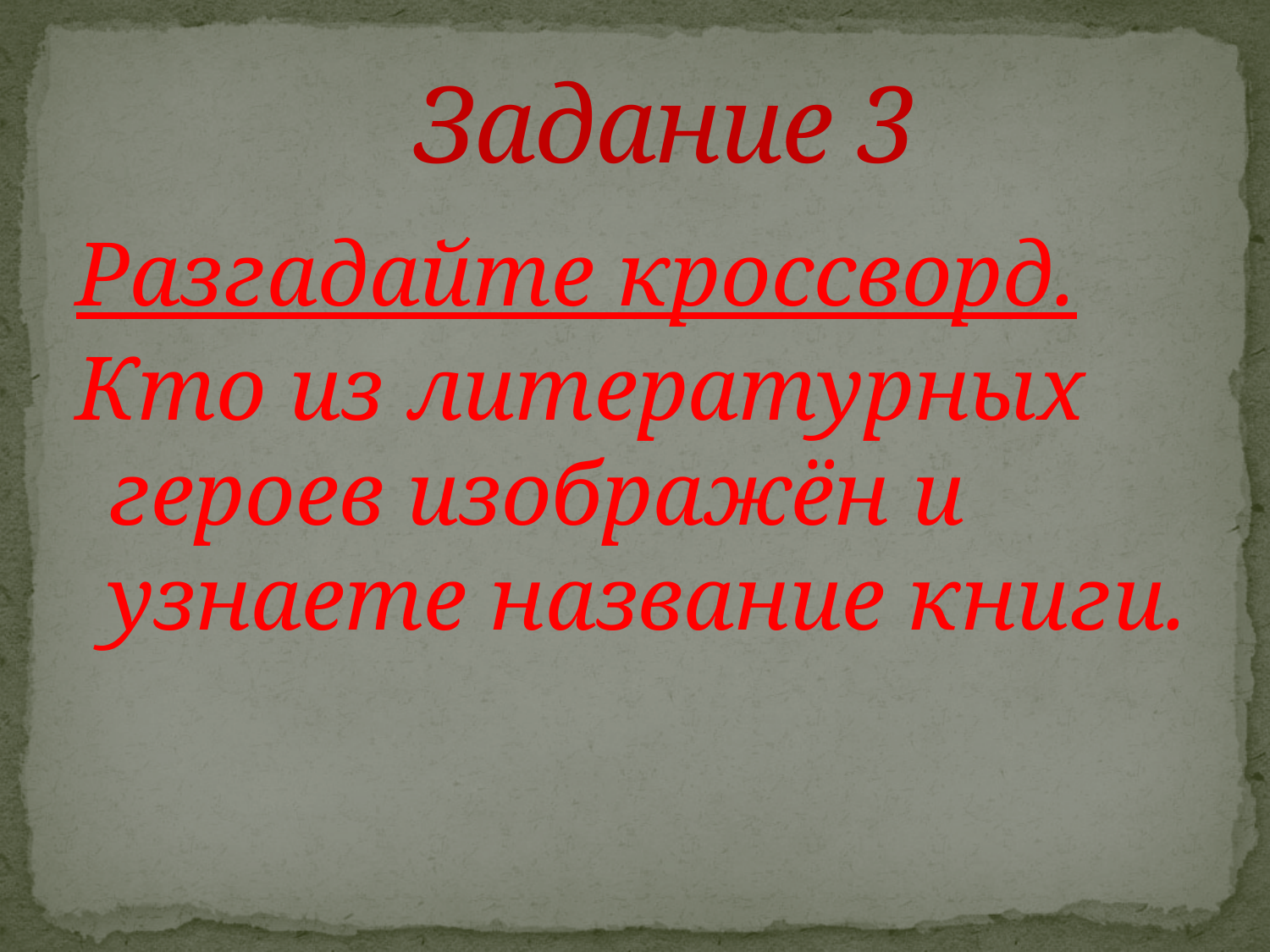

# Задание 3
Разгадайте кроссворд.
Кто из литературных героев изображён и узнаете название книги.